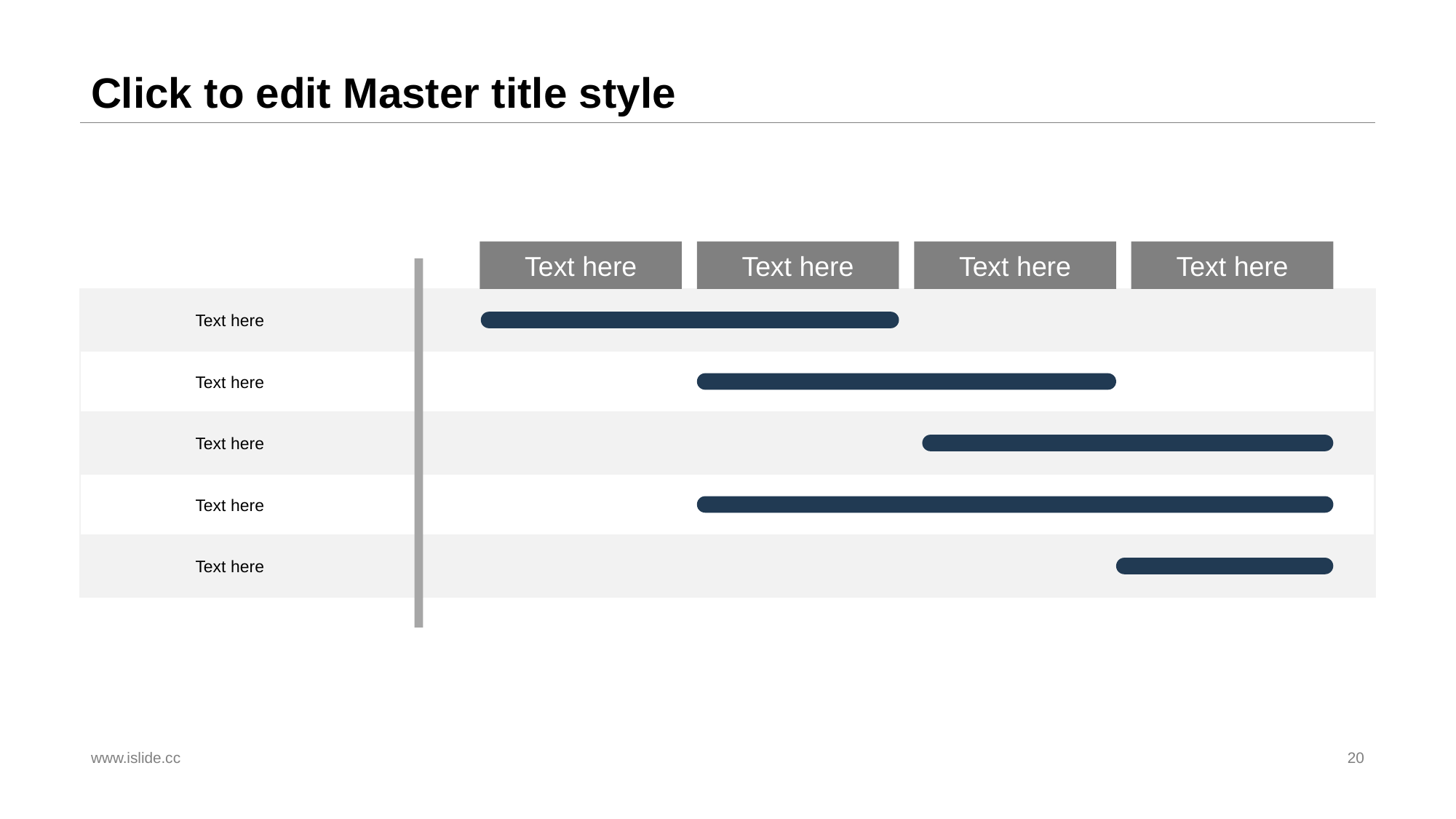

# Click to edit Master title style
Text here
Text here
Text here
Text here

Text here

Text here

Text here

Text here

Text here

www.islide.cc
20